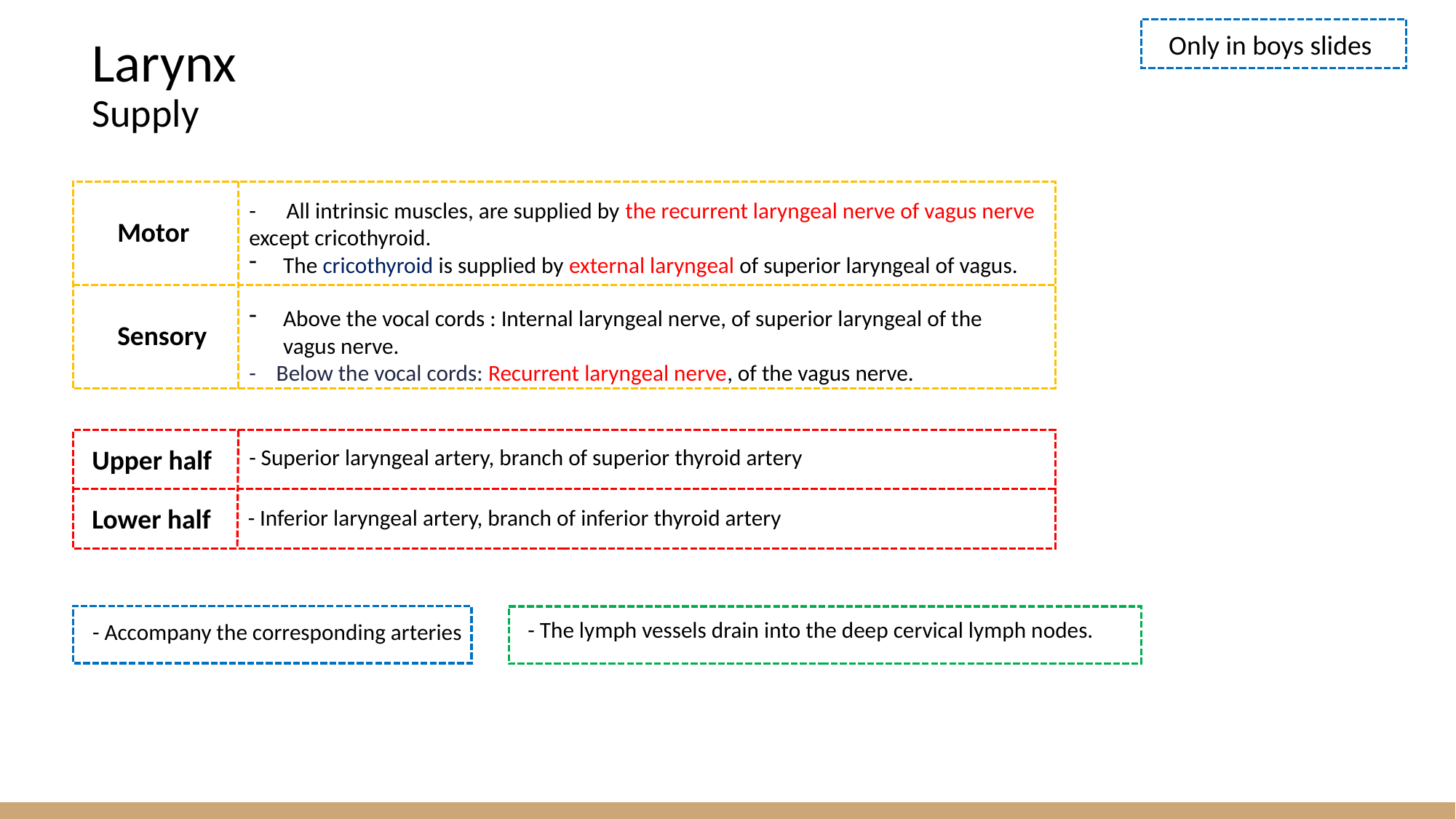

Only in boys slides
Larynx
Supply

-      All intrinsic muscles, are supplied by the recurrent laryngeal nerve of vagus nerve except cricothyroid.
The cricothyroid is supplied by external laryngeal of superior laryngeal of vagus.
Motor
Above the vocal cords : Internal laryngeal nerve, of superior laryngeal of the vagus nerve.
-    Below the vocal cords: Recurrent laryngeal nerve, of the vagus nerve.
Sensory

Upper half
- Superior laryngeal artery, branch of superior thyroid artery
Lower half
- Inferior laryngeal artery, branch of inferior thyroid artery

- The lymph vessels drain into the deep cervical lymph nodes.
- Accompany the corresponding arteries